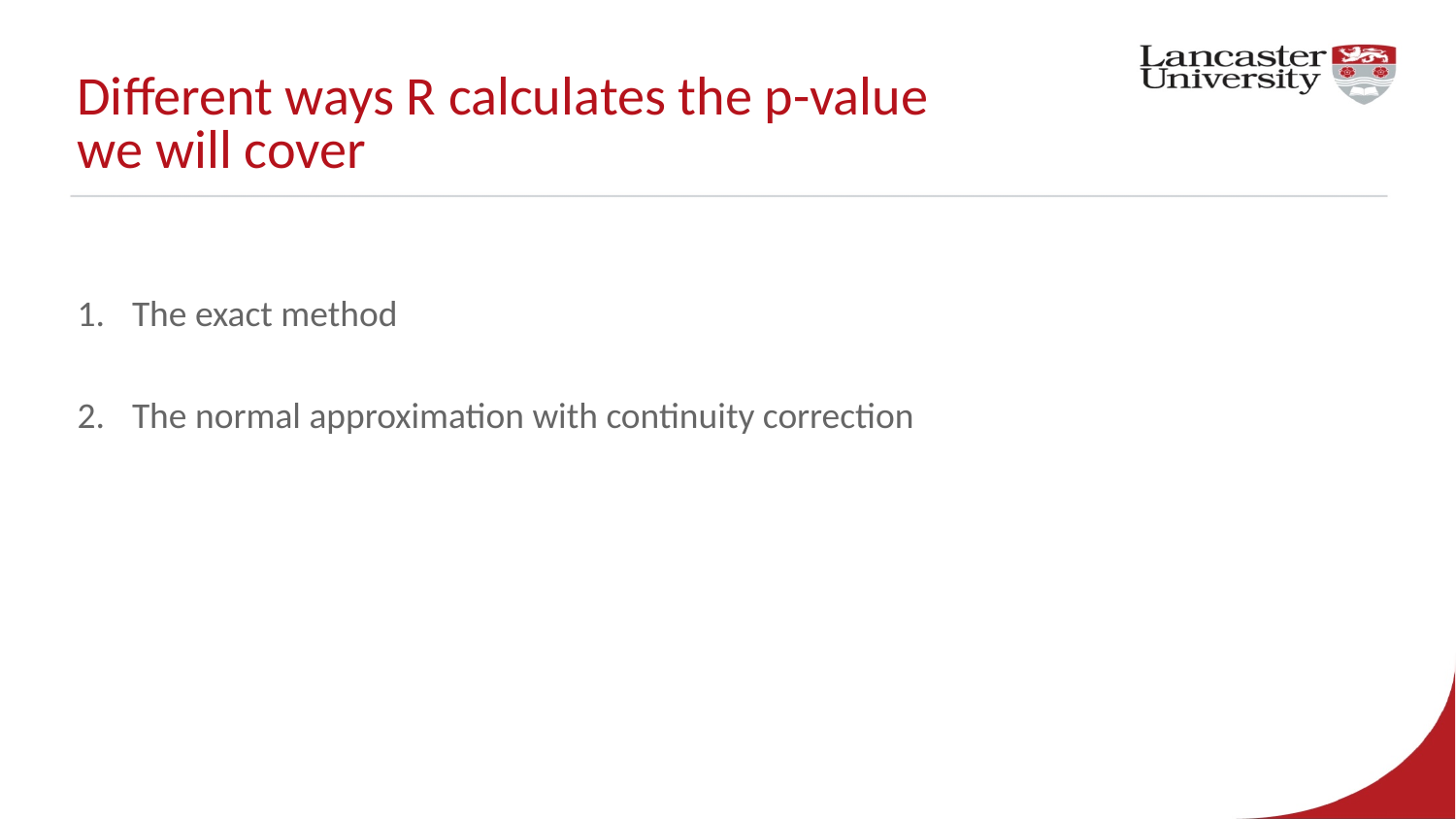

# Different ways R calculates the p-value we will cover
The exact method

The normal approximation with continuity correction